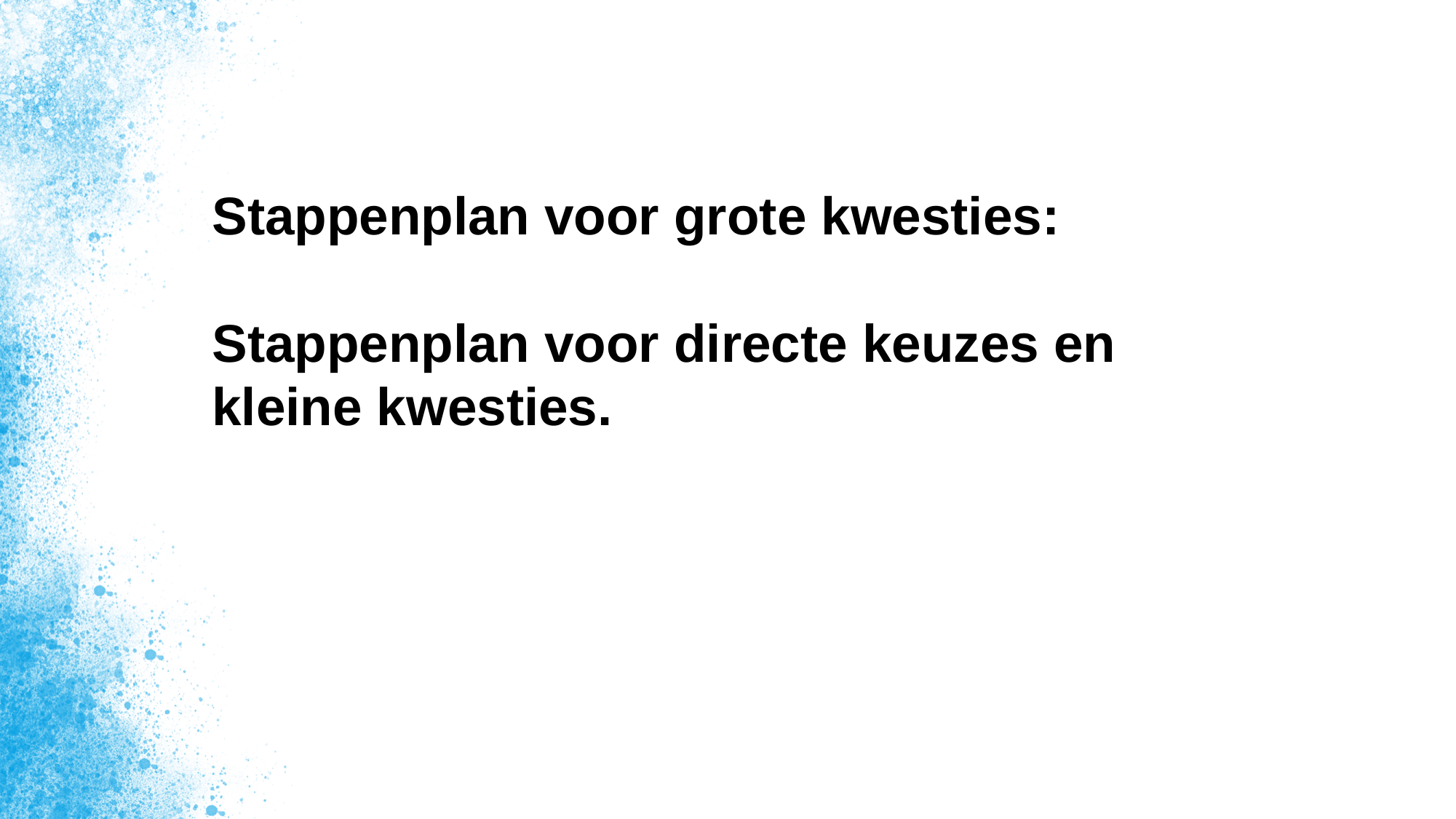

# Stappenplan voor grote kwesties: Stappenplan voor directe keuzes en kleine kwesties.